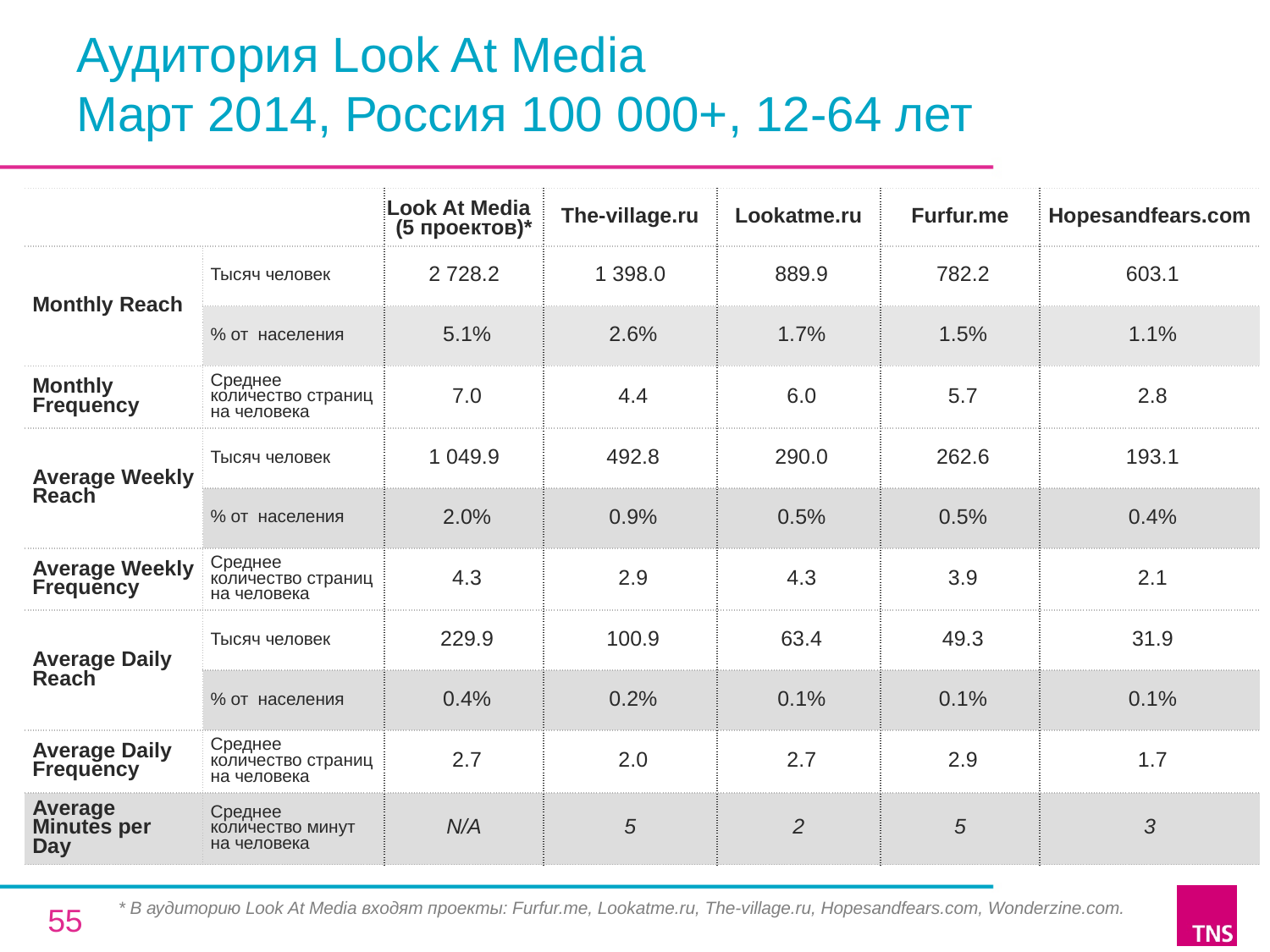

# Аудитория Look At Media Март 2014, Россия 100 000+, 12-64 лет
|  |  | Look At Media (5 проектов)\* | The-village.ru | Lookatme.ru | Furfur.me | Hopesandfears.com |
| --- | --- | --- | --- | --- | --- | --- |
| Monthly Reach | Тысяч человек | 2 728.2 | 1 398.0 | 889.9 | 782.2 | 603.1 |
|  | % от населения | 5.1% | 2.6% | 1.7% | 1.5% | 1.1% |
| Monthly Frequency | Среднее количество страниц на человека | 7.0 | 4.4 | 6.0 | 5.7 | 2.8 |
| Average Weekly Reach | Тысяч человек | 1 049.9 | 492.8 | 290.0 | 262.6 | 193.1 |
|  | % от населения | 2.0% | 0.9% | 0.5% | 0.5% | 0.4% |
| Average Weekly Frequency | Среднее количество страниц на человека | 4.3 | 2.9 | 4.3 | 3.9 | 2.1 |
| Average Daily Reach | Тысяч человек | 229.9 | 100.9 | 63.4 | 49.3 | 31.9 |
|  | % от населения | 0.4% | 0.2% | 0.1% | 0.1% | 0.1% |
| Average Daily Frequency | Среднее количество страниц на человека | 2.7 | 2.0 | 2.7 | 2.9 | 1.7 |
| Average Minutes per Day | Среднее количество минут на человека | N/A | 5 | 2 | 5 | 3 |
* В аудиторию Look At Media входят проекты: Furfur.me, Lookatme.ru, The-village.ru, Hopesandfears.com, Wonderzine.com.
55